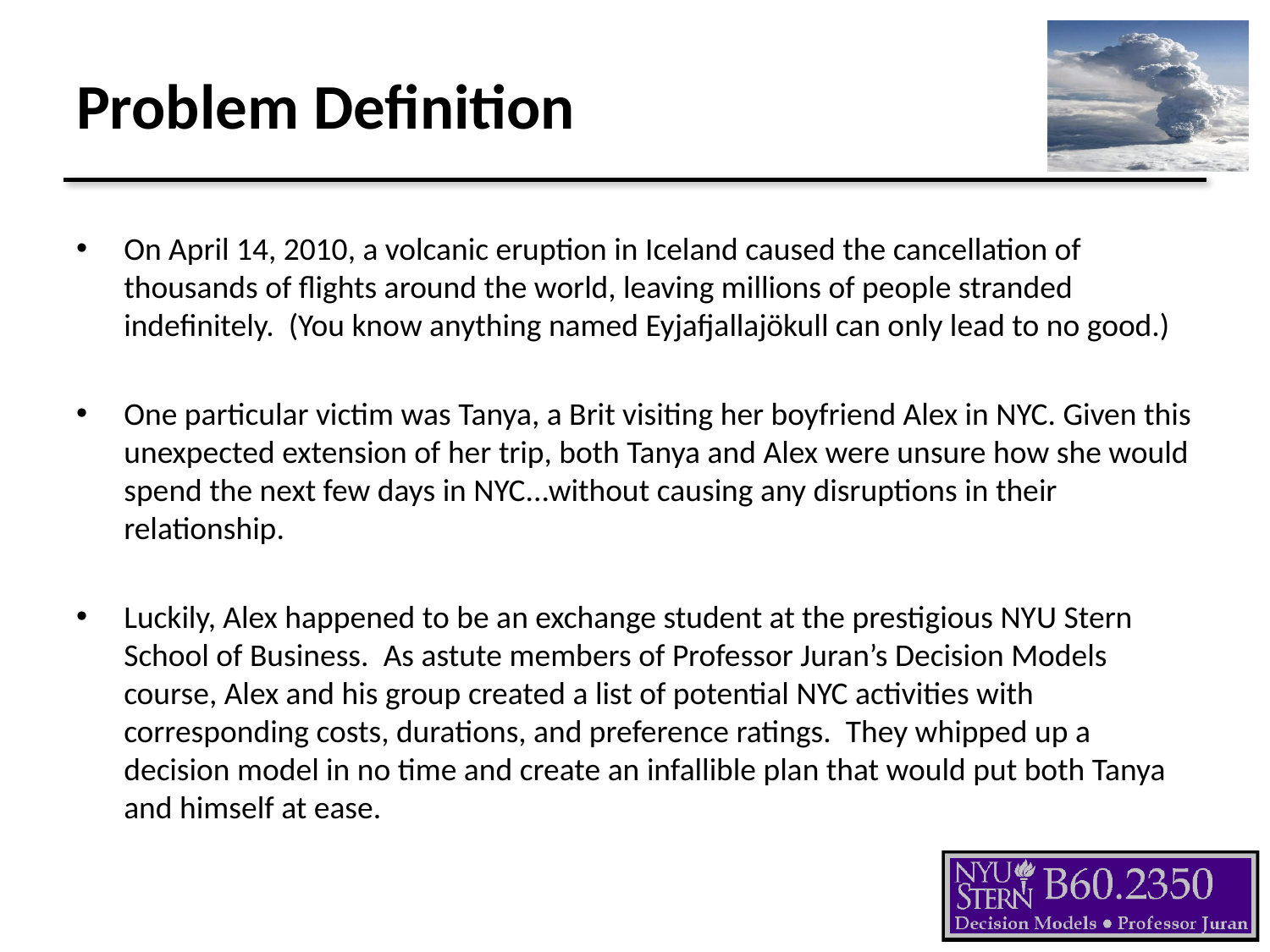

# Problem Definition
On April 14, 2010, a volcanic eruption in Iceland caused the cancellation of thousands of flights around the world, leaving millions of people stranded indefinitely.  (You know anything named Eyjafjallajökull can only lead to no good.)

One particular victim was Tanya, a Brit visiting her boyfriend Alex in NYC. Given this unexpected extension of her trip, both Tanya and Alex were unsure how she would spend the next few days in NYC...without causing any disruptions in their relationship.

Luckily, Alex happened to be an exchange student at the prestigious NYU Stern School of Business.  As astute members of Professor Juran’s Decision Models course, Alex and his group created a list of potential NYC activities with corresponding costs, durations, and preference ratings.  They whipped up a decision model in no time and create an infallible plan that would put both Tanya and himself at ease.